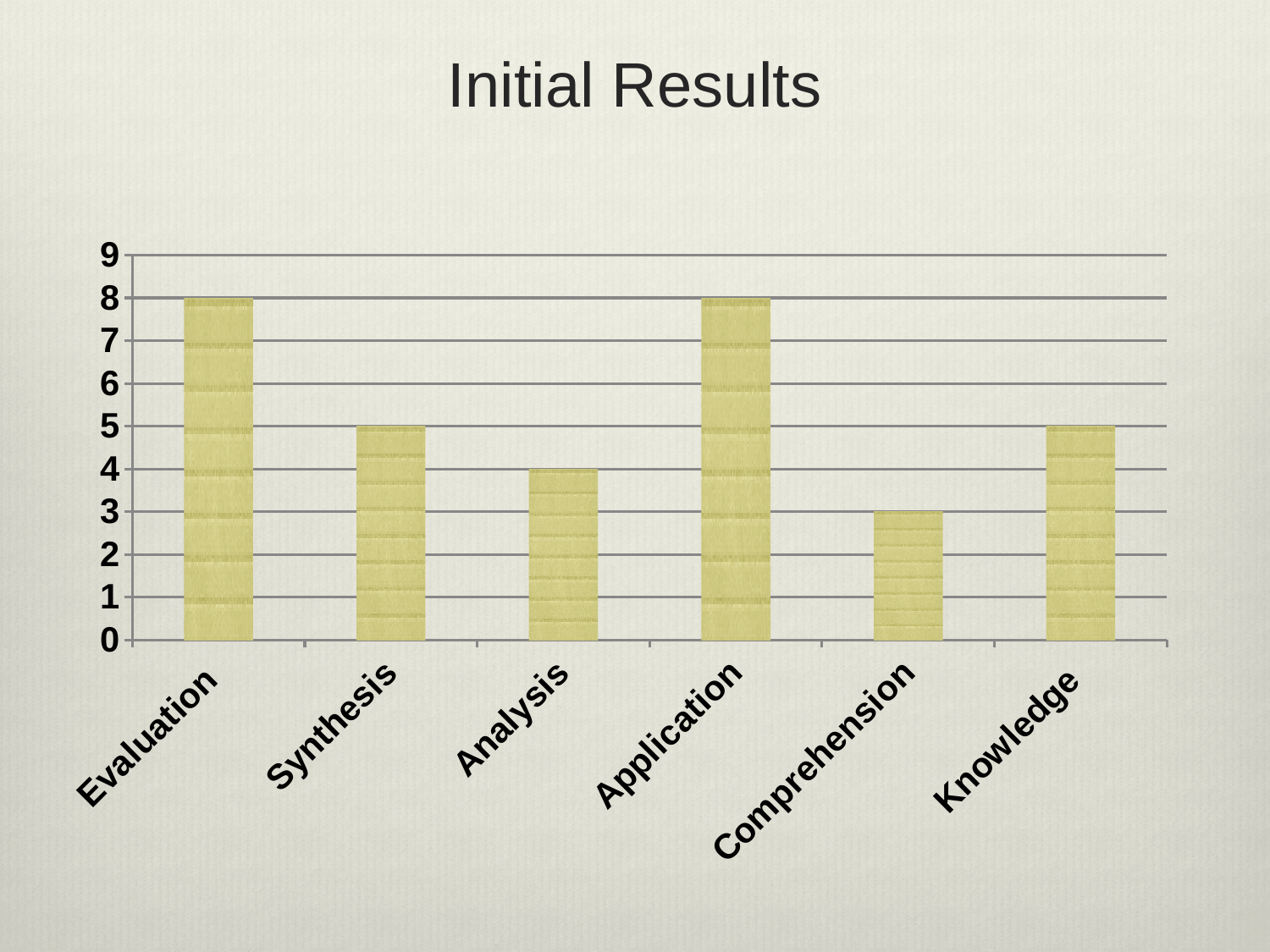

# Initial Results

### Chart

| Category |  |
|---|---|
| Evaluation  | 8.0 |
| Synthesis | 5.0 |
| Analysis | 4.0 |
| Application | 8.0 |
| Comprehension | 3.0 |
| Knowledge  | 5.0 |